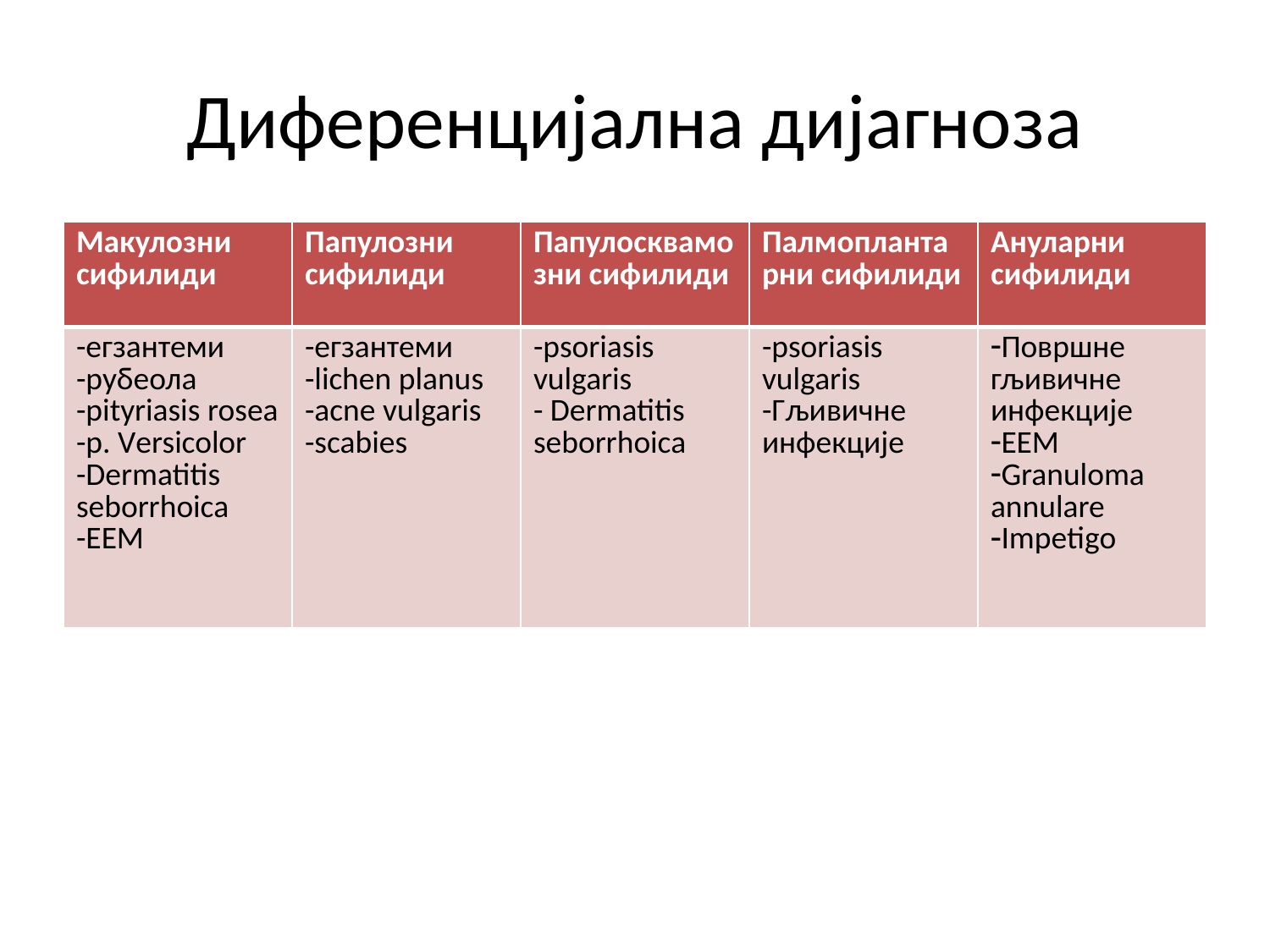

# Диференцијална дијагноза
| Макулозни сифилиди | Папулозни сифилиди | Папулосквамозни сифилиди | Палмоплантарни сифилиди | Ануларни сифилиди |
| --- | --- | --- | --- | --- |
| -егзантеми -рубеола -pityriasis rosea -p. Versicolor -Dermatitis seborrhoica -EEM | -егзантеми -lichen planus -acne vulgaris -scabies | -psoriasis vulgaris - Dermatitis seborrhoica | -psoriasis vulgaris -Гљивичне инфекције | Површне гљивичне инфекције ЕЕМ Granuloma annulare Impetigo |